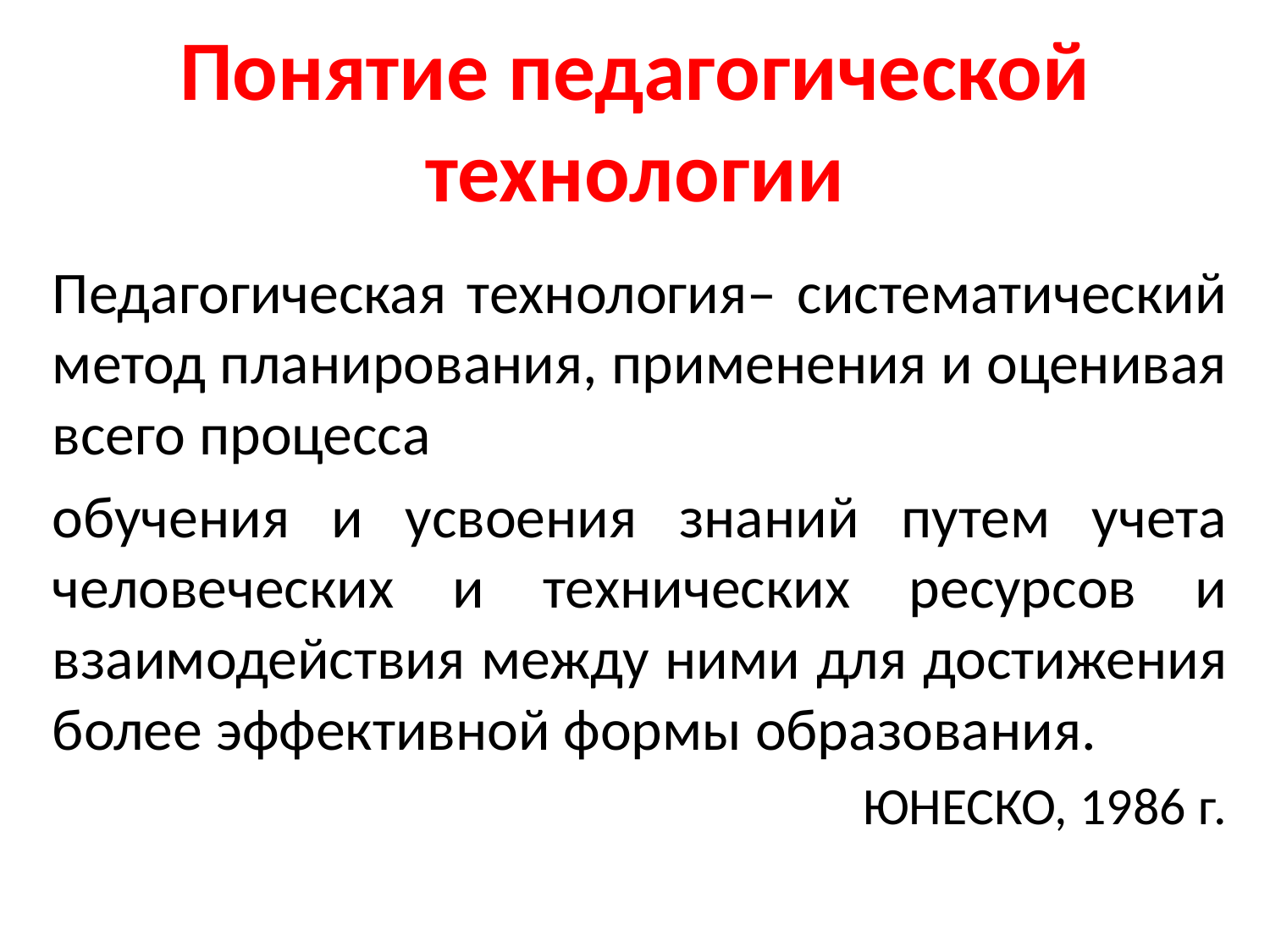

# Понятие педагогической технологии
Педагогическая технология– систематический метод планирования, применения и оценивая всего процесса
обучения и усвоения знаний путем учета человеческих и технических ресурсов и взаимодействия между ними для достижения более эффективной формы образования.
ЮНЕСКО, 1986 г.